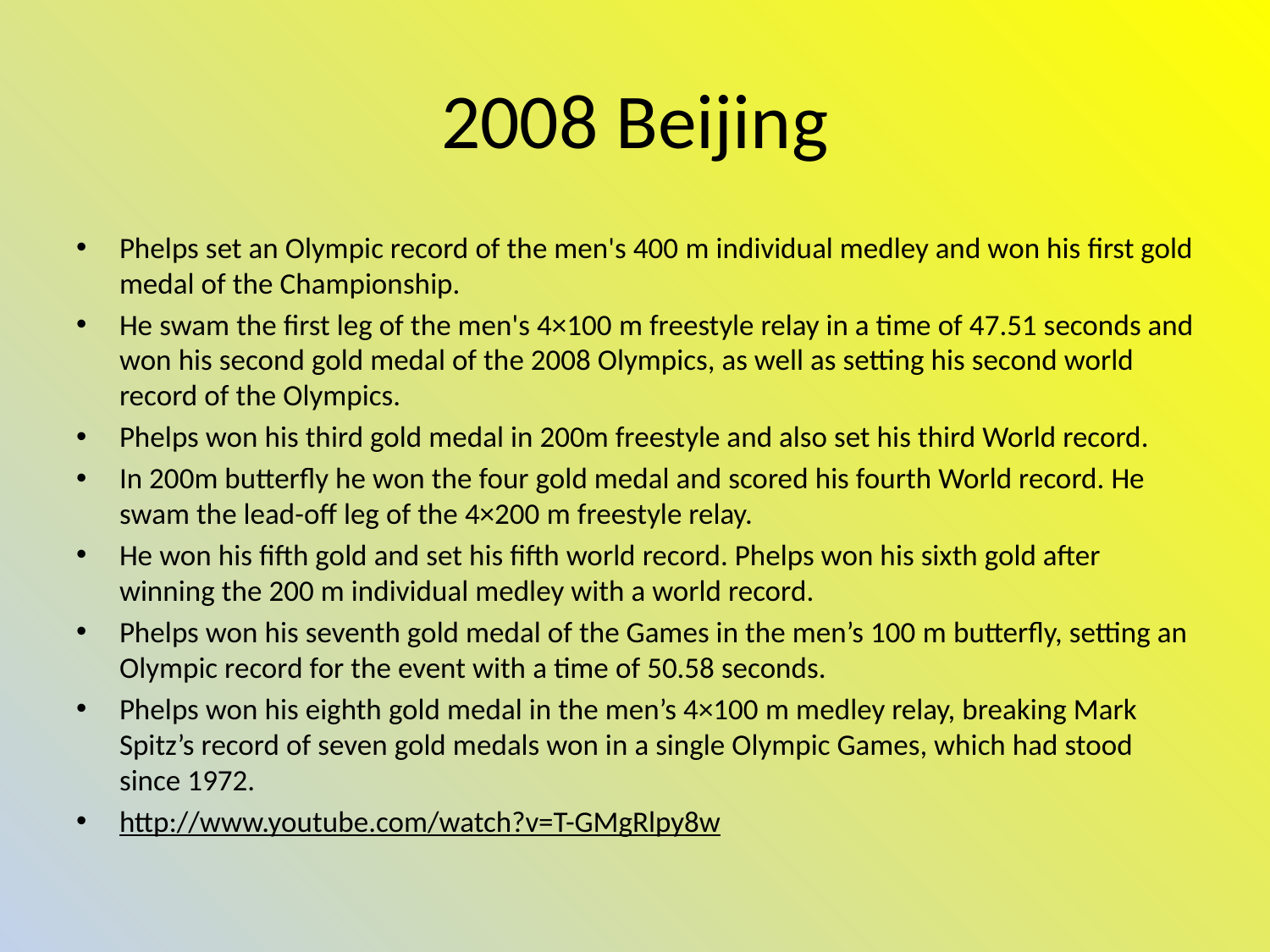

# 2008 Beijing
Phelps set an Olympic record of the men's 400 m individual medley and won his first gold medal of the Championship.
He swam the first leg of the men's 4×100 m freestyle relay in a time of 47.51 seconds and won his second gold medal of the 2008 Olympics, as well as setting his second world record of the Olympics.
Phelps won his third gold medal in 200m freestyle and also set his third World record.
In 200m butterfly he won the four gold medal and scored his fourth World record. He swam the lead-off leg of the 4×200 m freestyle relay.
He won his fifth gold and set his fifth world record. Phelps won his sixth gold after winning the 200 m individual medley with a world record.
Phelps won his seventh gold medal of the Games in the men’s 100 m butterfly, setting an Olympic record for the event with a time of 50.58 seconds.
Phelps won his eighth gold medal in the men’s 4×100 m medley relay, breaking Mark Spitz’s record of seven gold medals won in a single Olympic Games, which had stood since 1972.
http://www.youtube.com/watch?v=T-GMgRlpy8w